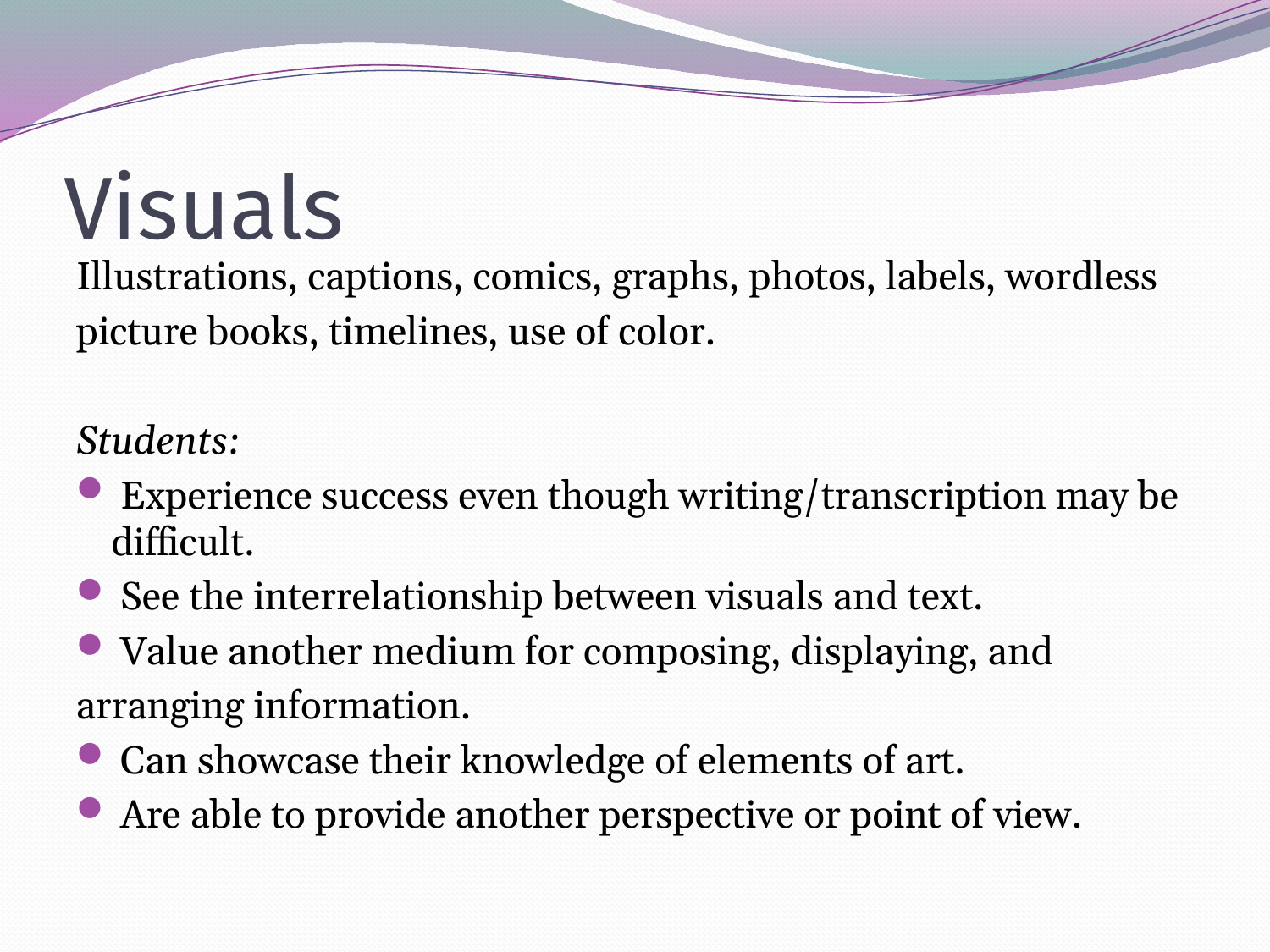

# Visuals

Illustrations, captions, comics, graphs, photos, labels, wordless
picture books, timelines, use of color.

Students:
 Experience success even though writing/transcription may be difficult.
 See the interrelationship between visuals and text.
 Value another medium for composing, displaying, and
arranging information.
 Can showcase their knowledge of elements of art.
 Are able to provide another perspective or point of view.